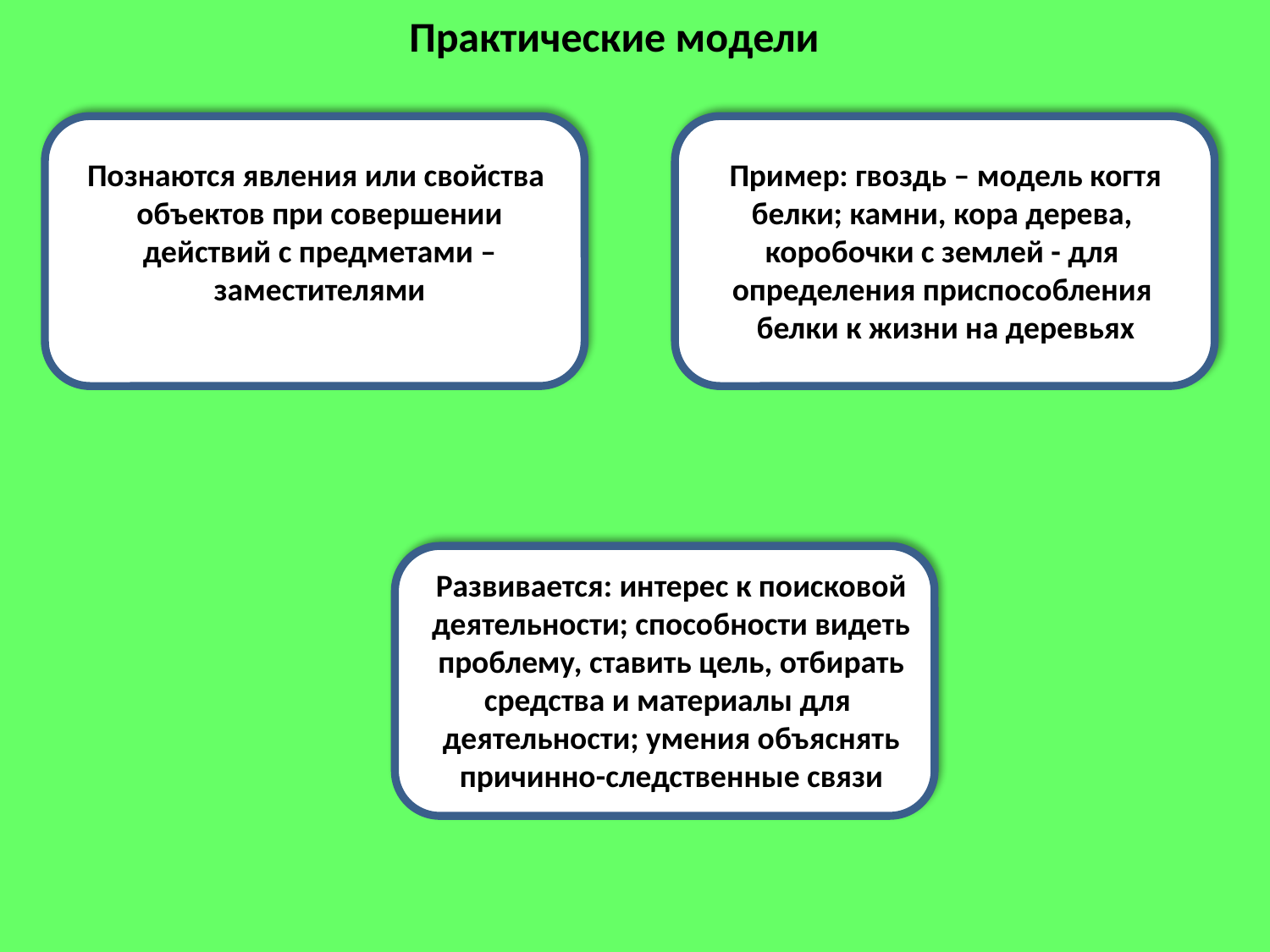

Практические модели

Практические модели

Познаются явления или свойства
объектов при совершении
действий с предметами –
заместителями

Пример: гвоздь – модель когтя
белки; камни, кора дерева,
коробочки с землей - для
определения приспособления
белки к жизни на деревьях

Развивается: интерес к поисковой
деятельности; способности видеть
проблему, ставить цель, отбирать
средства и материалы для
деятельности; умения объяснять
причинно-следственные связи